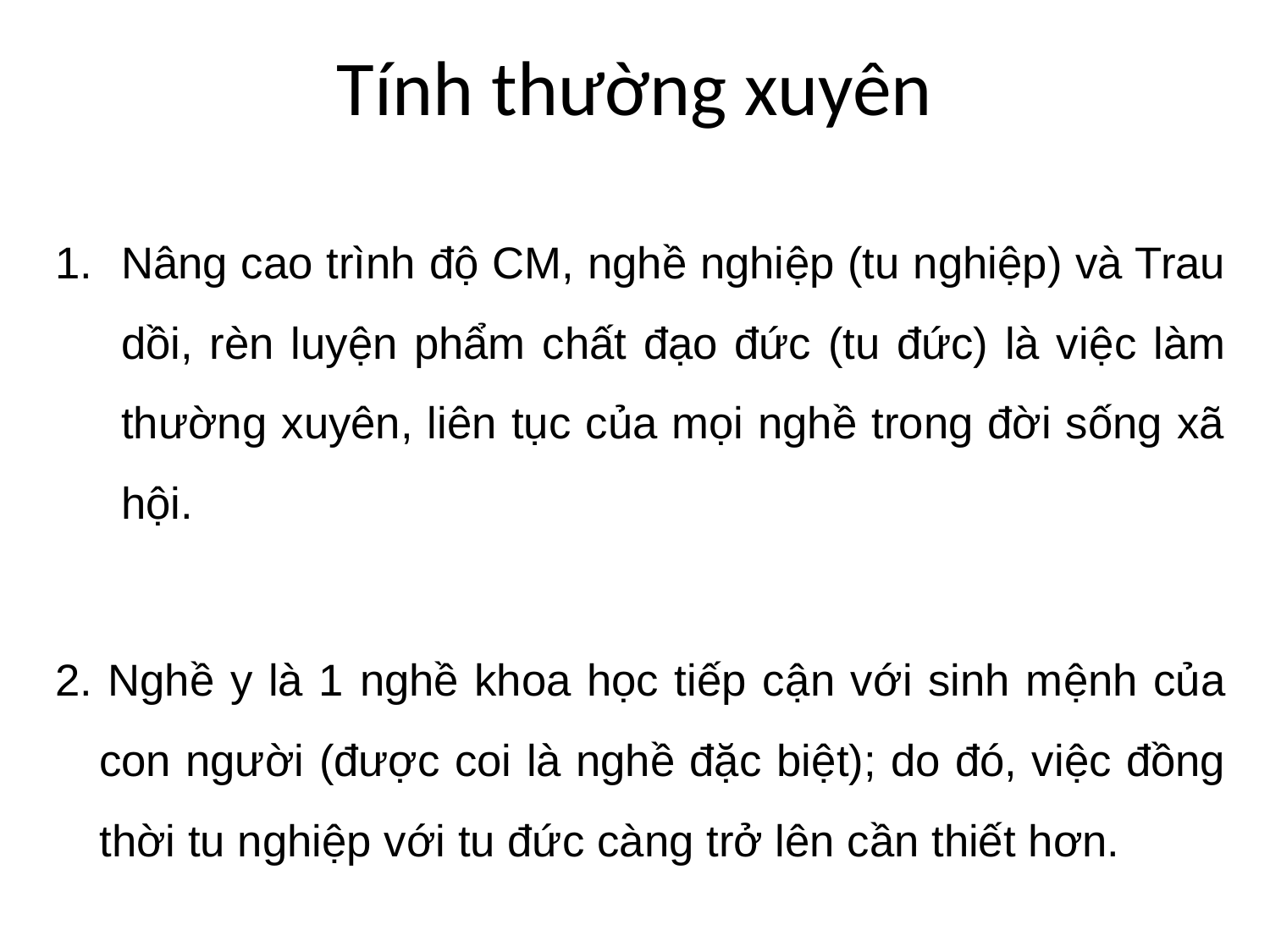

# Tính thường xuyên
Nâng cao trình độ CM, nghề nghiệp (tu nghiệp) và Trau dồi, rèn luyện phẩm chất đạo đức (tu đức) là việc làm thường xuyên, liên tục của mọi nghề trong đời sống xã hội.

2. Nghề y là 1 nghề khoa học tiếp cận với sinh mệnh của con người (được coi là nghề đặc biệt); do đó, việc đồng thời tu nghiệp với tu đức càng trở lên cần thiết hơn.